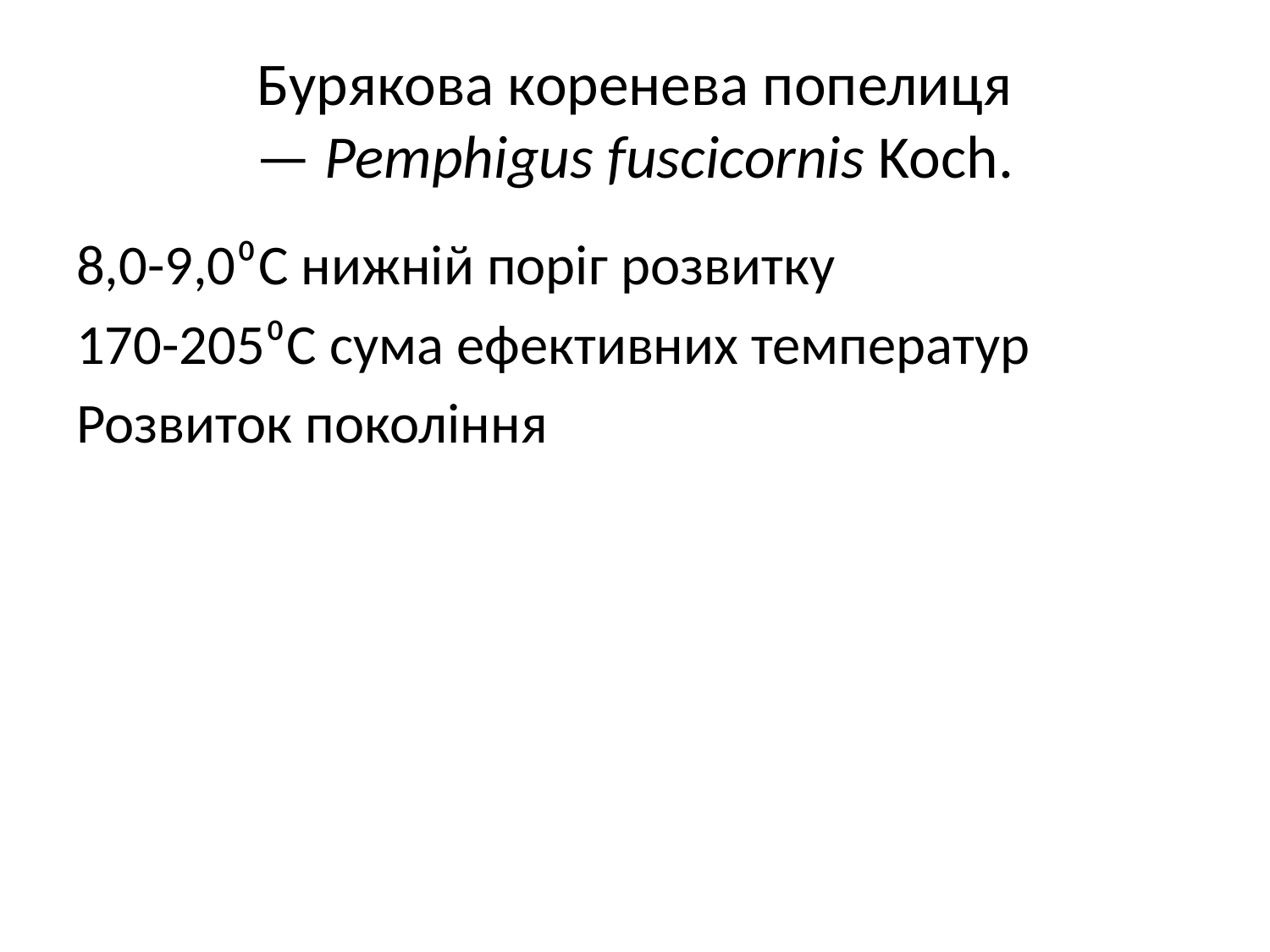

# Бурякова коренева попелиця — Pemphigus fuscicornis Koch.
8,0-9,0⁰С нижній поріг розвитку
170-205⁰С сума ефективних температур
Розвиток покоління